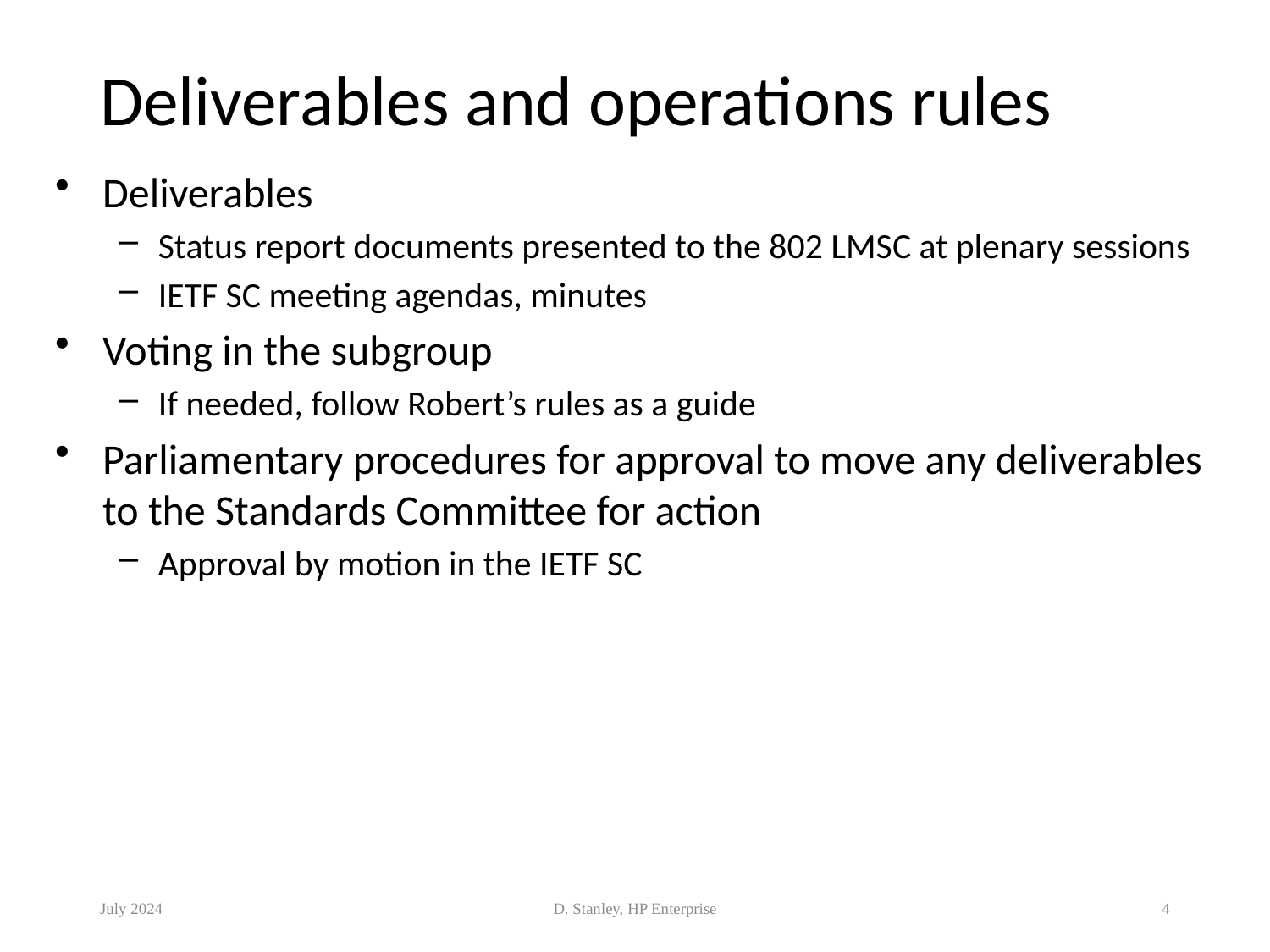

# Deliverables and operations rules
Deliverables
Status report documents presented to the 802 LMSC at plenary sessions
IETF SC meeting agendas, minutes
Voting in the subgroup
If needed, follow Robert’s rules as a guide
Parliamentary procedures for approval to move any deliverables to the Standards Committee for action
Approval by motion in the IETF SC

July 2024
D. Stanley, HP Enterprise
4